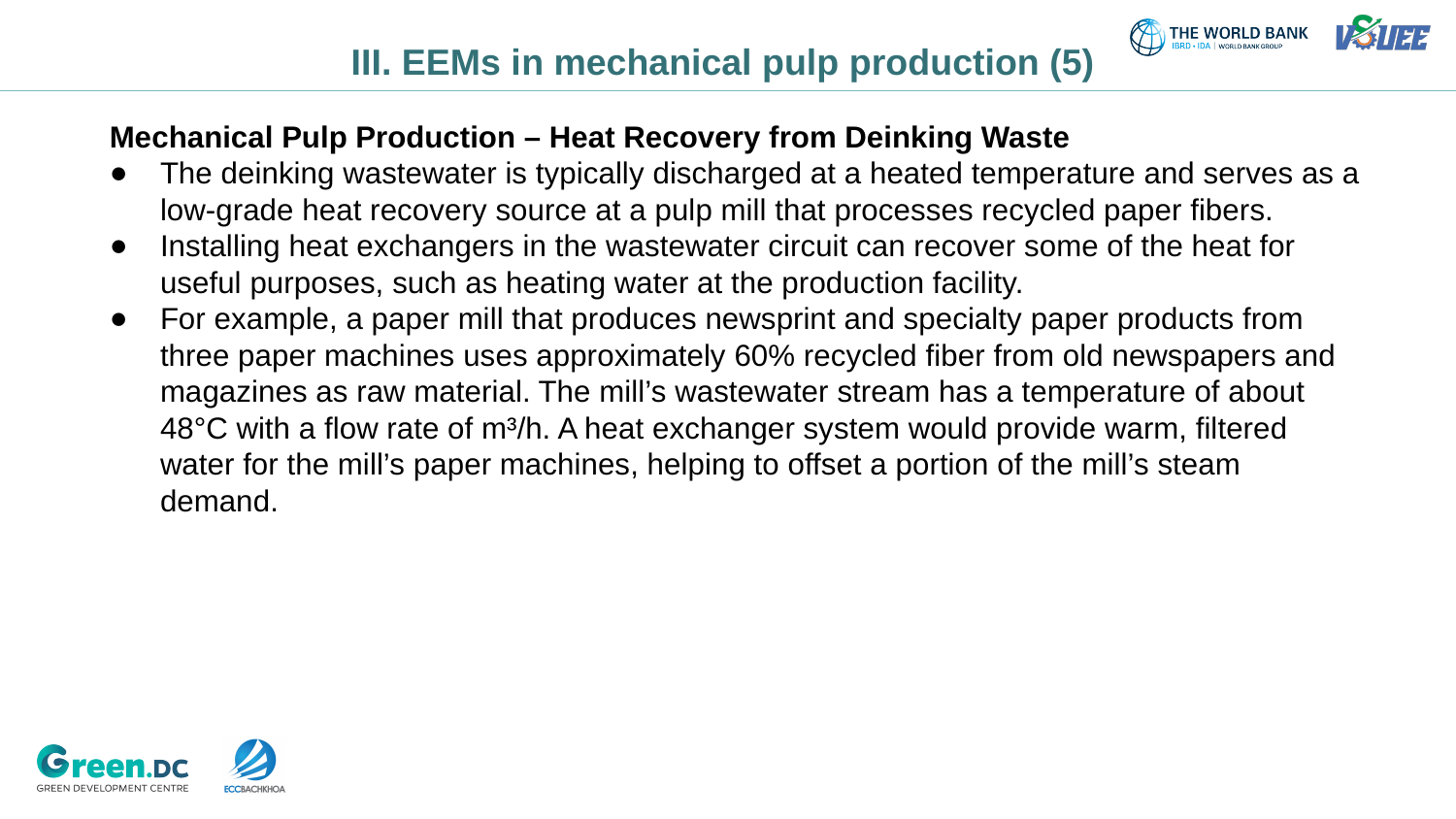

# III. EEMs in mechanical pulp production (5)
Mechanical Pulp Production – Heat Recovery from Deinking Waste
The deinking wastewater is typically discharged at a heated temperature and serves as a low-grade heat recovery source at a pulp mill that processes recycled paper fibers.
Installing heat exchangers in the wastewater circuit can recover some of the heat for useful purposes, such as heating water at the production facility.
For example, a paper mill that produces newsprint and specialty paper products from three paper machines uses approximately 60% recycled fiber from old newspapers and magazines as raw material. The mill’s wastewater stream has a temperature of about 48°C with a flow rate of m³/h. A heat exchanger system would provide warm, filtered water for the mill’s paper machines, helping to offset a portion of the mill’s steam demand.